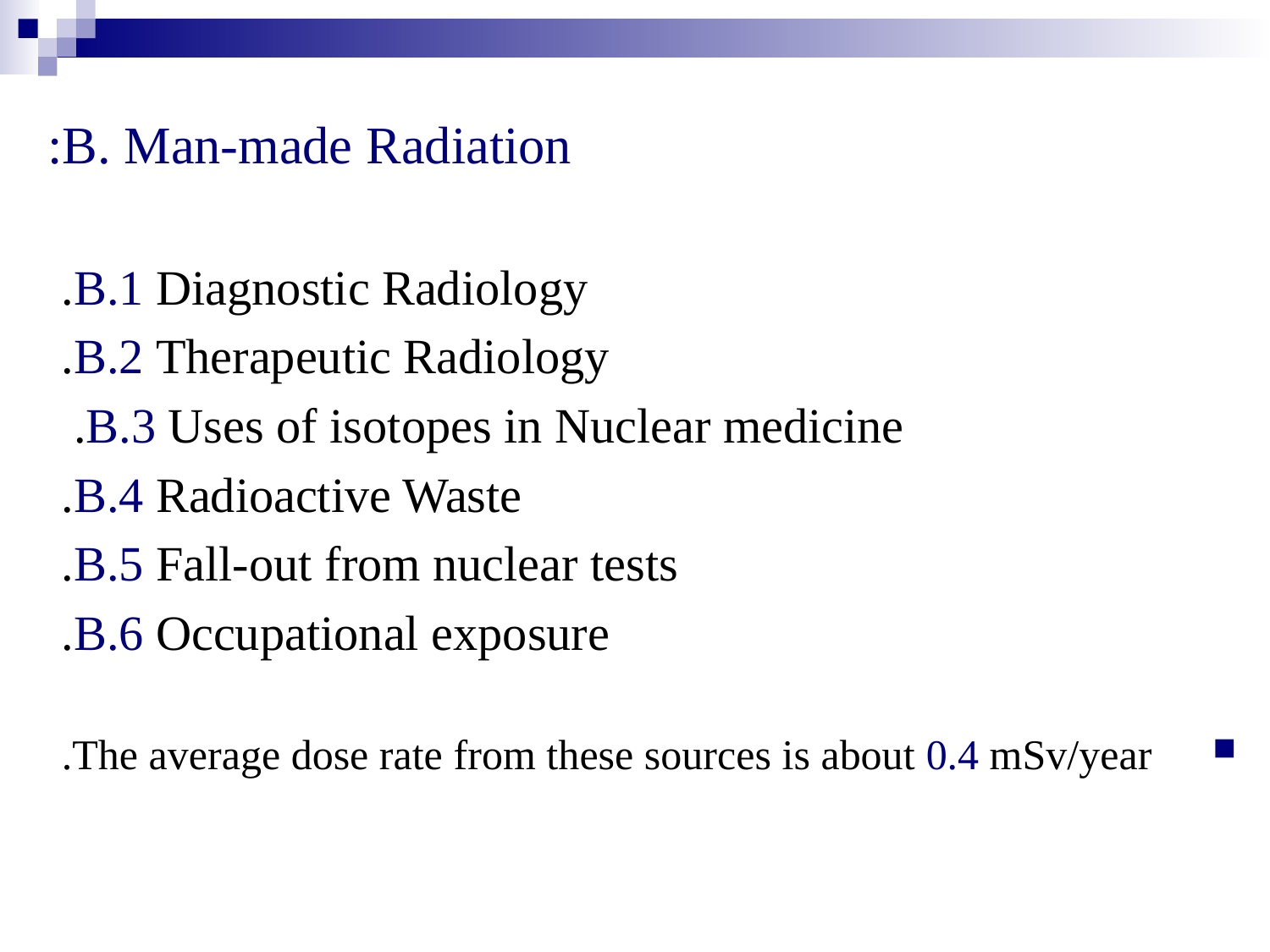

# B. Man-made Radiation:

B.1 Diagnostic Radiology.
B.2 Therapeutic Radiology.
B.3 Uses of isotopes in Nuclear medicine.
B.4 Radioactive Waste.
B.5 Fall-out from nuclear tests.
B.6 Occupational exposure.

The average dose rate from these sources is about 0.4 mSv/year.